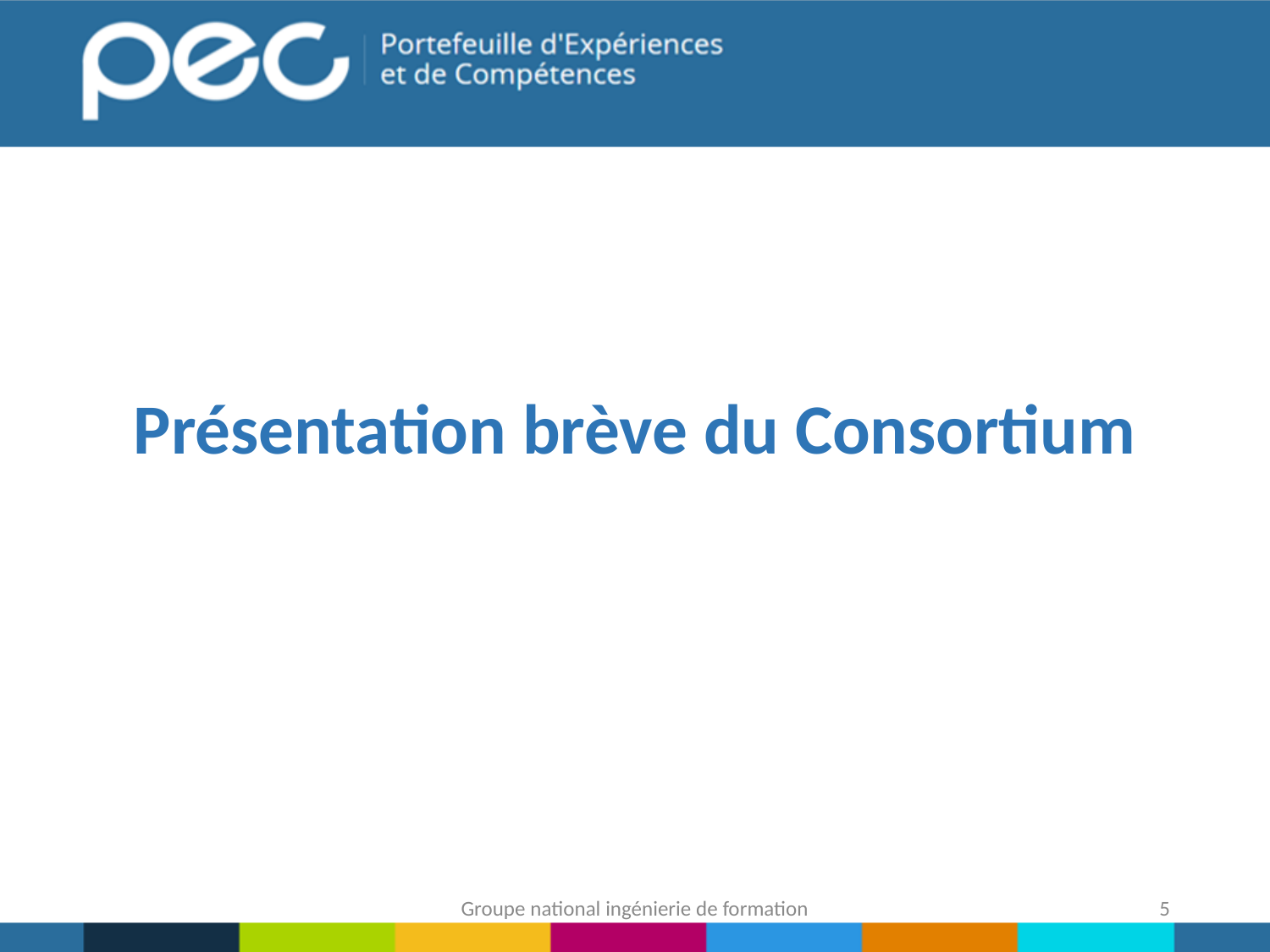

Présentation brève du Consortium
Groupe national ingénierie de formation
5